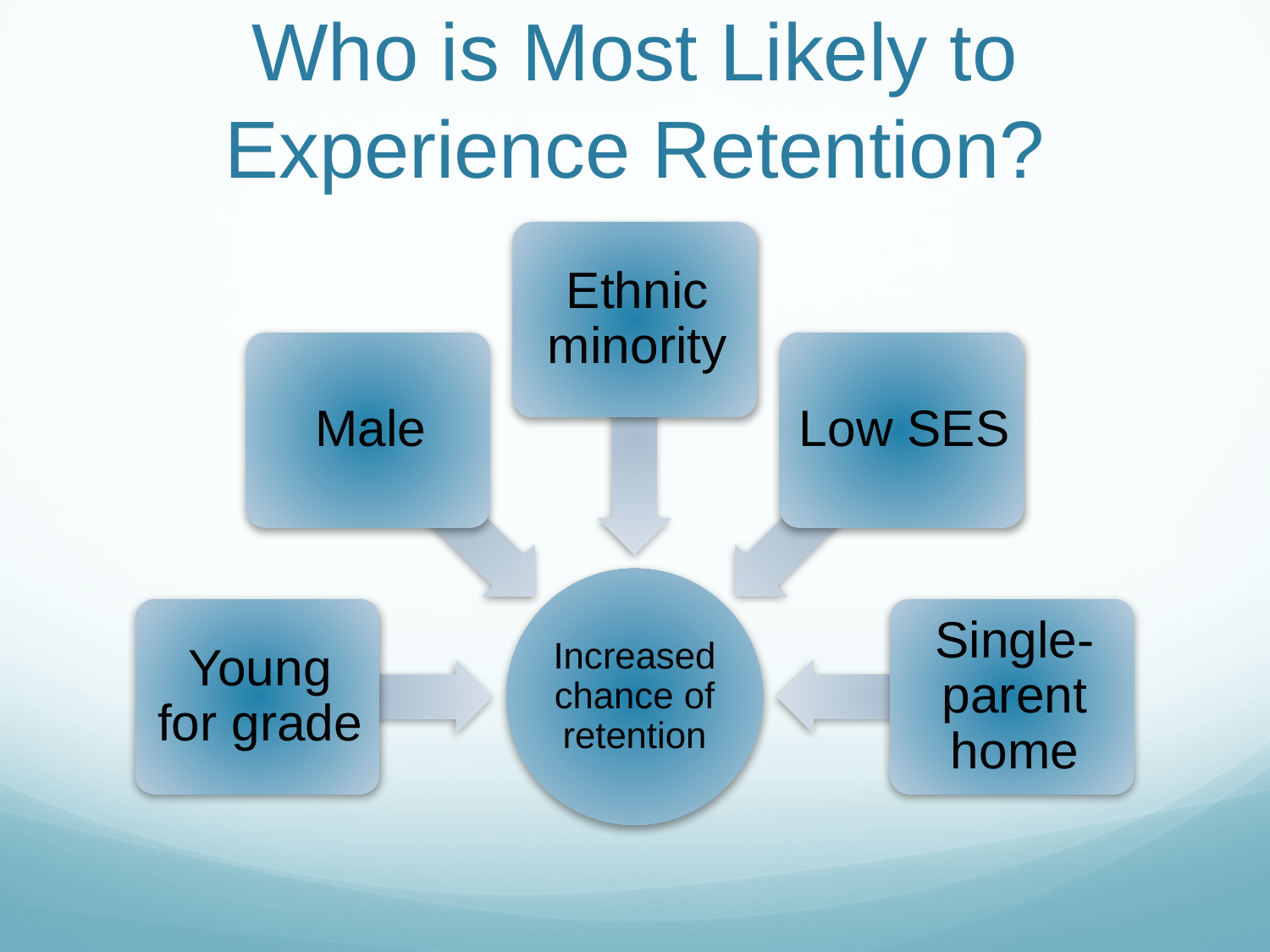

# Who is Most Likely to Experience Retention?
Increased chance of retention
Young for grade
Male
Ethnic minority
Low SES
Single-parent home